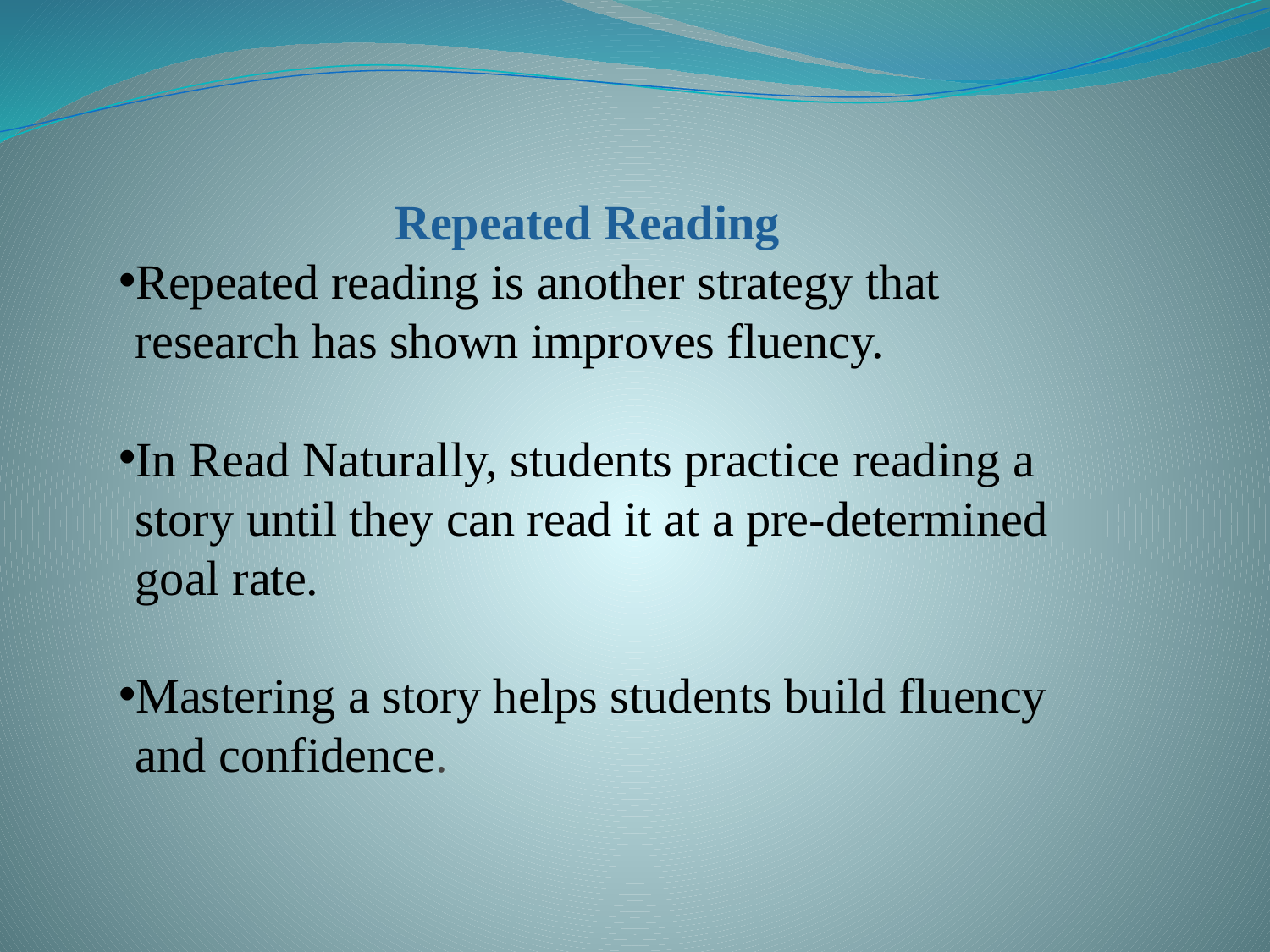

Repeated Reading
Repeated reading is another strategy that research has shown improves fluency.

In Read Naturally, students practice reading a story until they can read it at a pre-determined goal rate.

Mastering a story helps students build fluency and confidence.